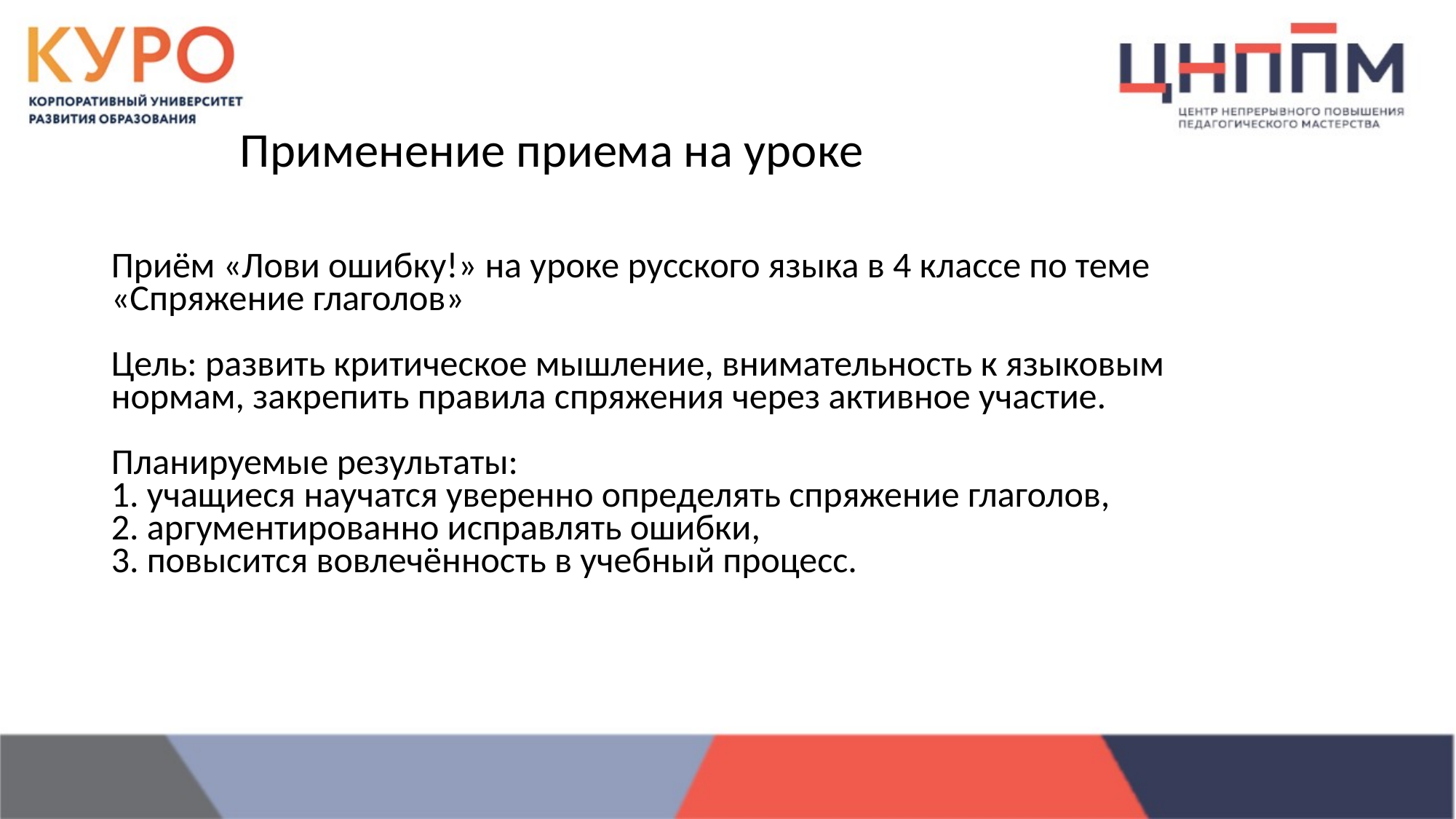

# Применение приема на уроке
Приём «Лови ошибку!» на уроке русского языка в 4 классе по теме «Спряжение глаголов»

Цель: развить критическое мышление, внимательность к языковым нормам, закрепить правила спряжения через активное участие.

Планируемые результаты:
1. учащиеся научатся уверенно определять спряжение глаголов,
2. аргументированно исправлять ошибки,
3. повысится вовлечённость в учебный процесс.